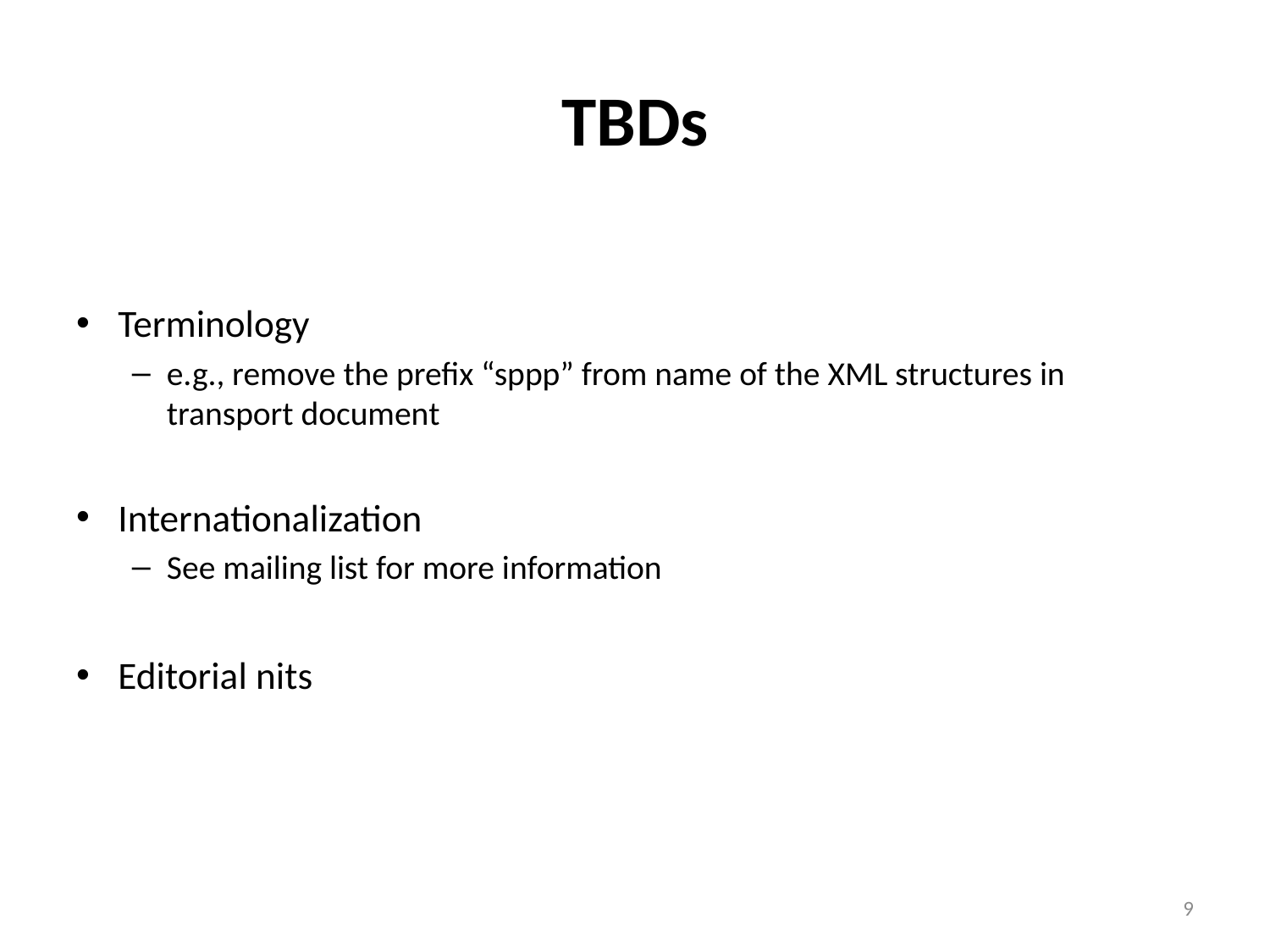

# TBDs
Terminology
e.g., remove the prefix “sppp” from name of the XML structures in transport document

Internationalization
See mailing list for more information

Editorial nits
9